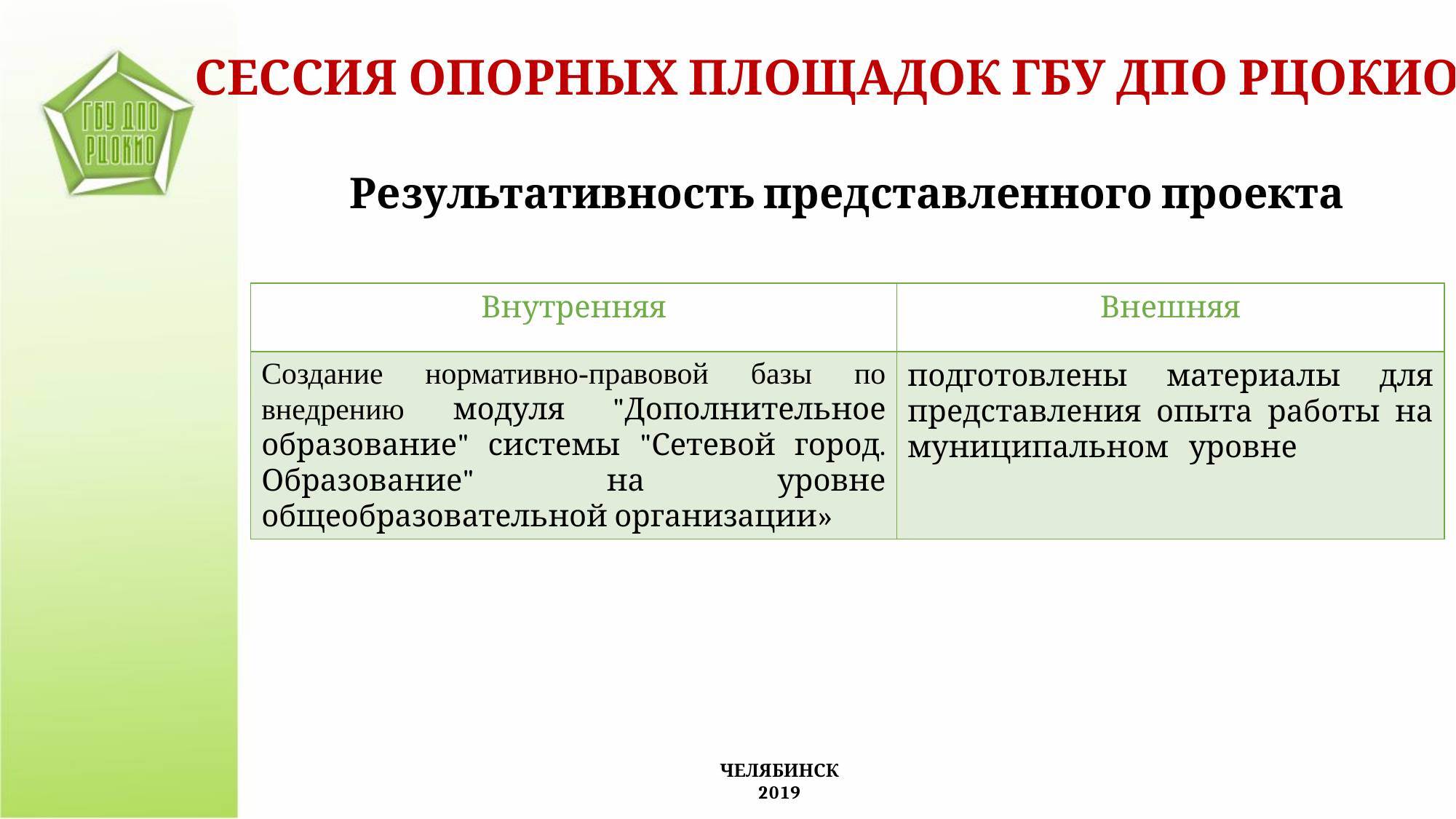

СЕССИЯ ОПОРНЫХ ПЛОЩАДОК ГБУ ДПО РЦОКИО
Результативность представленного проекта
| Внутренняя | Внешняя |
| --- | --- |
| Создание нормативно-правовой базы по внедрению модуля "Дополнительное образование" системы "Сетевой город. Образование" на уровне общеобразовательной организации» | подготовлены материалы для представления опыта работы на муниципальном уровне |
ЧЕЛЯБИНСК
2019